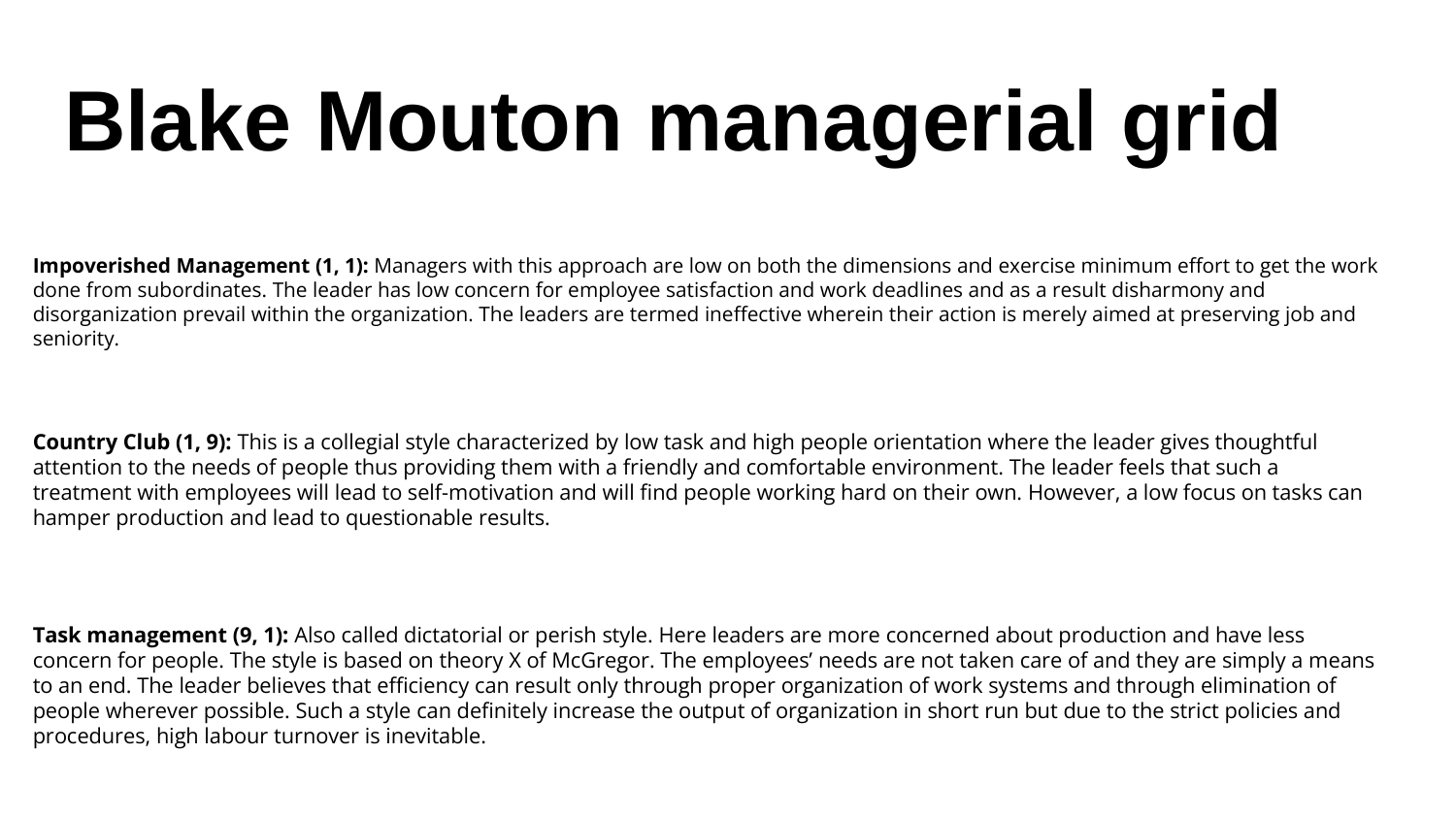

# Blake Mouton managerial grid
Impoverished Management (1, 1): Managers with this approach are low on both the dimensions and exercise minimum effort to get the work done from subordinates. The leader has low concern for employee satisfaction and work deadlines and as a result disharmony and disorganization prevail within the organization. The leaders are termed ineffective wherein their action is merely aimed at preserving job and seniority.
Country Club (1, 9): This is a collegial style characterized by low task and high people orientation where the leader gives thoughtful attention to the needs of people thus providing them with a friendly and comfortable environment. The leader feels that such a treatment with employees will lead to self-motivation and will find people working hard on their own. However, a low focus on tasks can hamper production and lead to questionable results.
Task management (9, 1): Also called dictatorial or perish style. Here leaders are more concerned about production and have less concern for people. The style is based on theory X of McGregor. The employees’ needs are not taken care of and they are simply a means to an end. The leader believes that efficiency can result only through proper organization of work systems and through elimination of people wherever possible. Such a style can definitely increase the output of organization in short run but due to the strict policies and procedures, high labour turnover is inevitable.